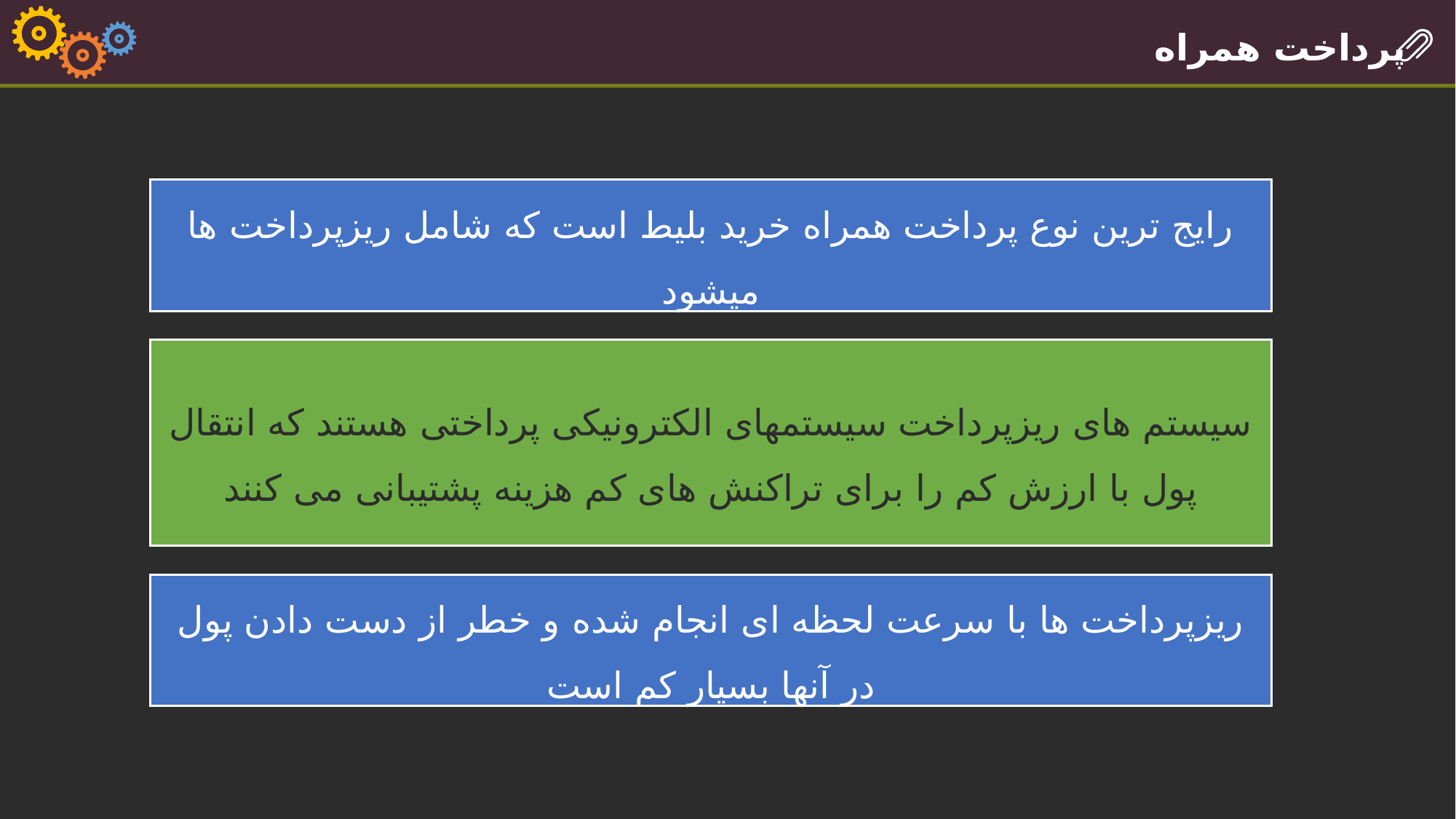

پرداخت همراه

رایج ترین نوع پرداخت همراه خرید بلیط است که شامل ریزپرداخت ها میشود
سیستم های ریزپرداخت سیستمهای الکترونیکی پرداختی هستند که انتقال پول با ارزش کم را برای تراکنش های کم هزینه پشتیبانی می کنند
ریزپرداخت ها با سرعت لحظه ای انجام شده و خطر از دست دادن پول در آنها بسیار کم است